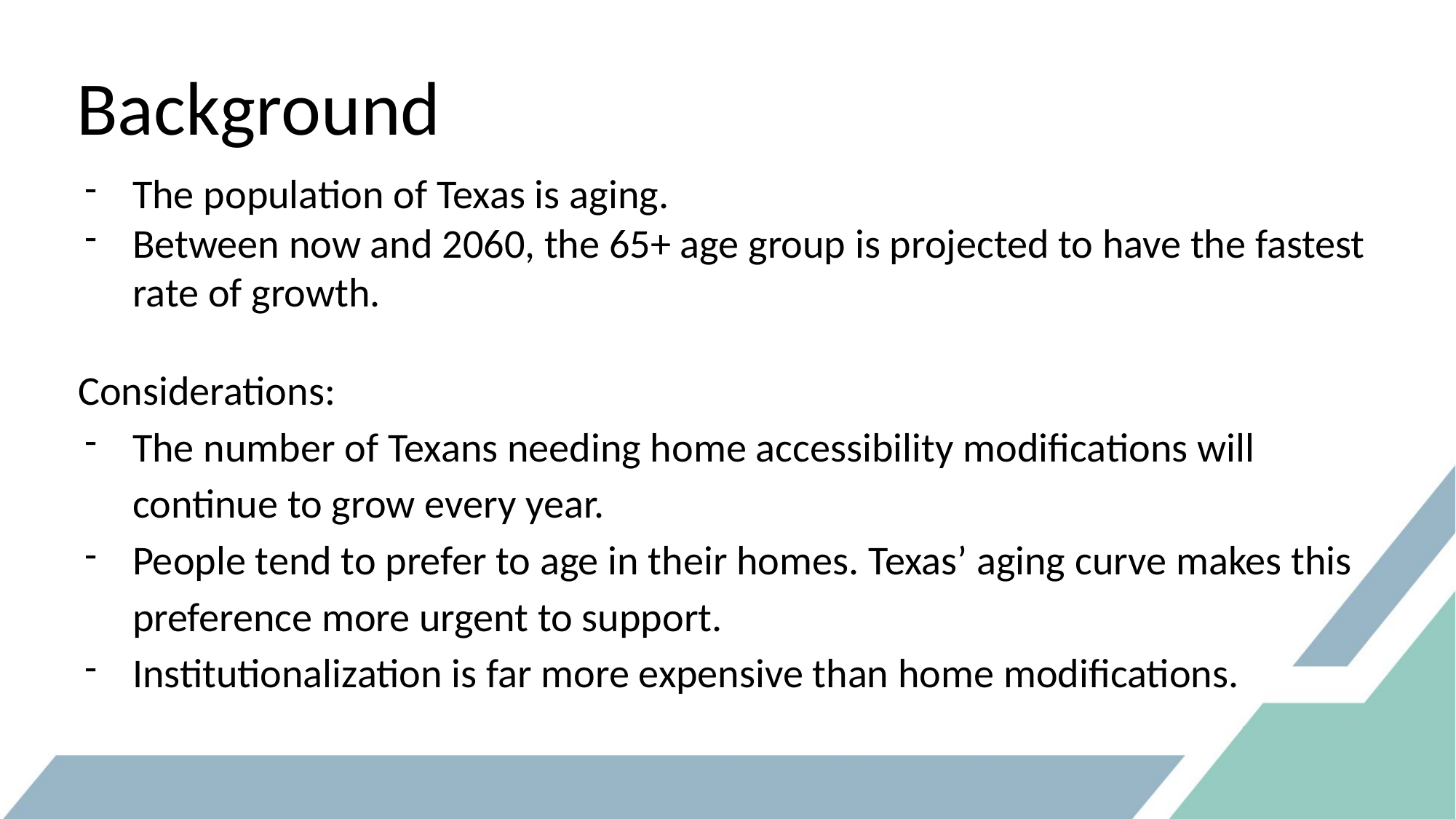

# Background
The population of Texas is aging.
Between now and 2060, the 65+ age group is projected to have the fastest rate of growth.

Considerations:
The number of Texans needing home accessibility modifications will continue to grow every year.
People tend to prefer to age in their homes. Texas’ aging curve makes this preference more urgent to support.
Institutionalization is far more expensive than home modifications.